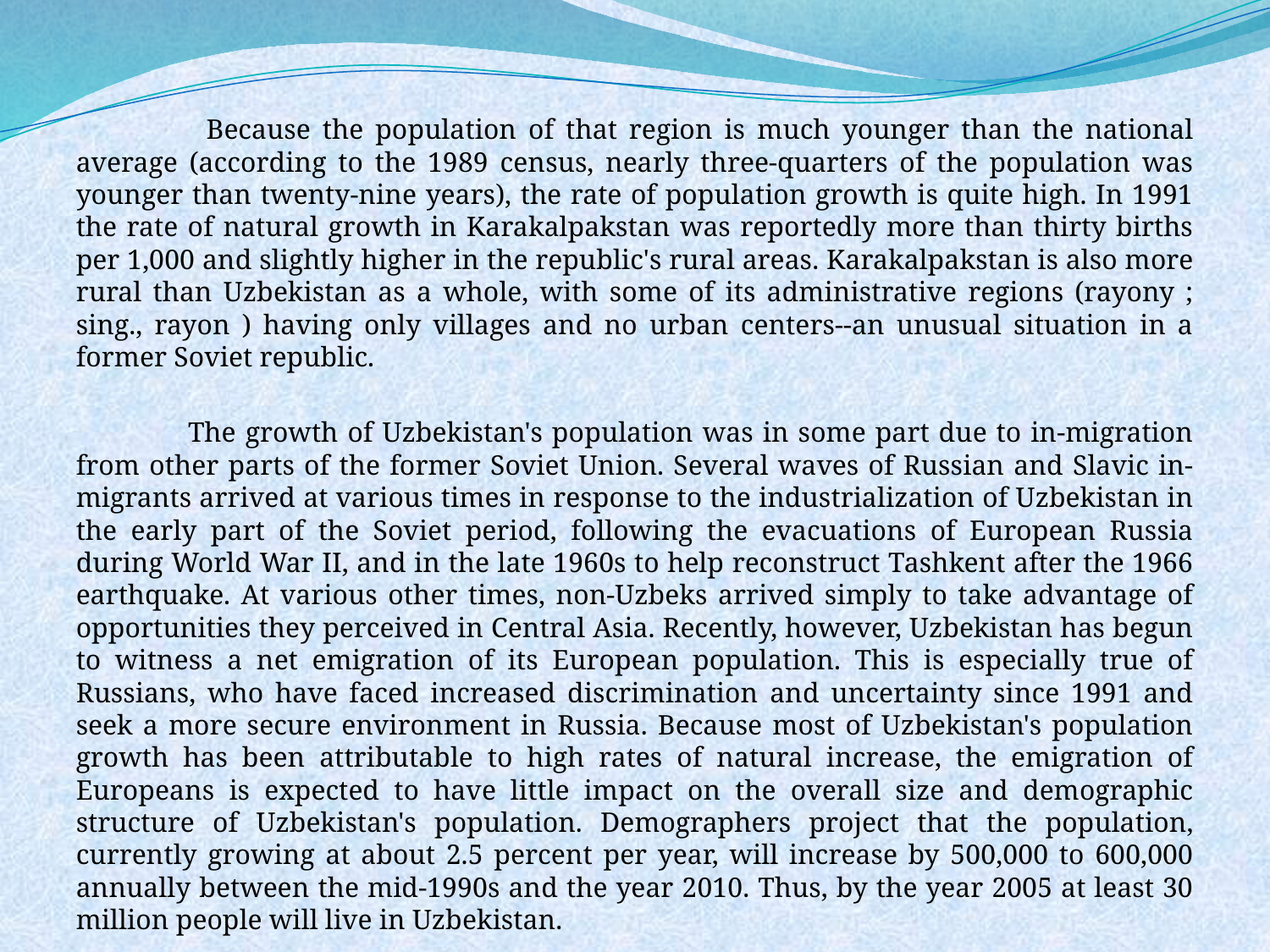

Because the population of that region is much younger than the national average (according to the 1989 census, nearly three-quarters of the population was younger than twenty-nine years), the rate of population growth is quite high. In 1991 the rate of natural growth in Karakalpakstan was reportedly more than thirty births per 1,000 and slightly higher in the republic's rural areas. Karakalpakstan is also more rural than Uzbekistan as a whole, with some of its administrative regions (rayony ; sing., rayon ) having only villages and no urban centers--an unusual situation in a former Soviet republic.

            The growth of Uzbekistan's population was in some part due to in-migration from other parts of the former Soviet Union. Several waves of Russian and Slavic in-migrants arrived at various times in response to the industrialization of Uzbekistan in the early part of the Soviet period, following the evacuations of European Russia during World War II, and in the late 1960s to help reconstruct Tashkent after the 1966 earthquake. At various other times, non-Uzbeks arrived simply to take advantage of opportunities they perceived in Central Asia. Recently, however, Uzbekistan has begun to witness a net emigration of its European population. This is especially true of Russians, who have faced increased discrimination and uncertainty since 1991 and seek a more secure environment in Russia. Because most of Uzbekistan's population growth has been attributable to high rates of natural increase, the emigration of Europeans is expected to have little impact on the overall size and demographic structure of Uzbekistan's population. Demographers project that the population, currently growing at about 2.5 percent per year, will increase by 500,000 to 600,000 annually between the mid-1990s and the year 2010. Thus, by the year 2005 at least 30 million people will live in Uzbekistan.